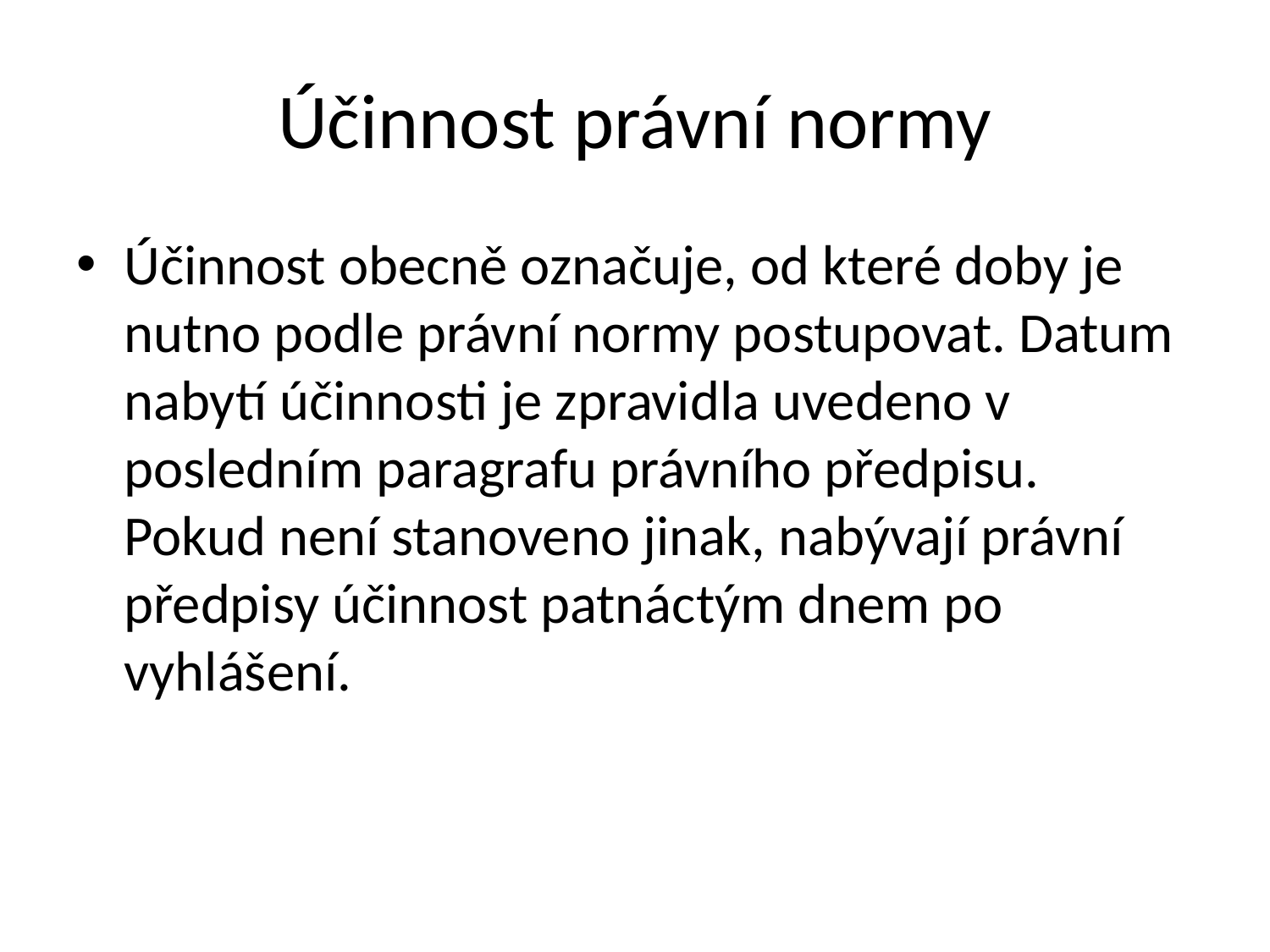

# Účinnost právní normy
Účinnost obecně označuje, od které doby je nutno podle právní normy postupovat. Datum nabytí účinnosti je zpravidla uvedeno v posledním paragrafu právního předpisu. Pokud není stanoveno jinak, nabývají právní předpisy účinnost patnáctým dnem po vyhlášení.